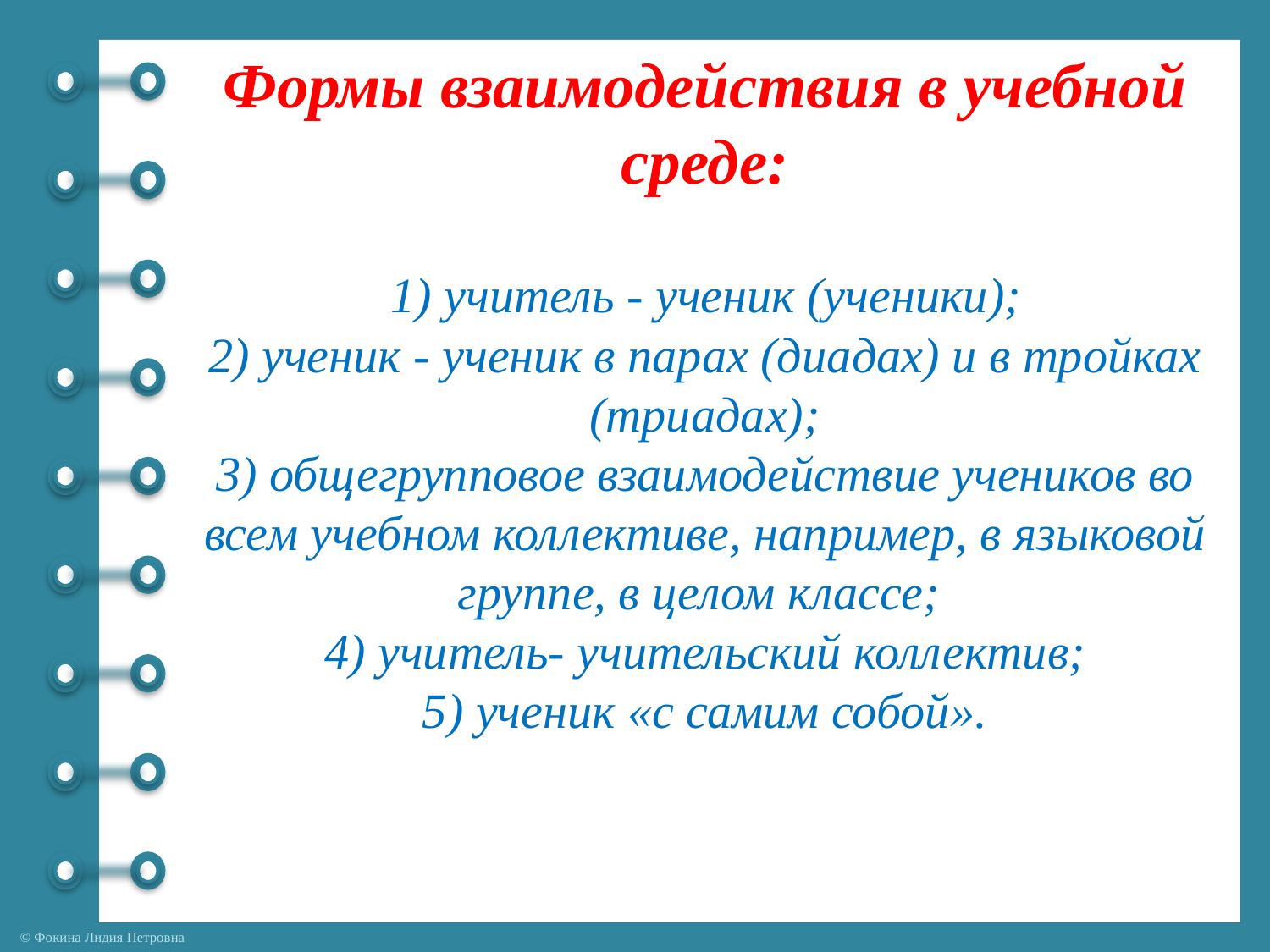

# Формы взаимодействия в учебной среде: 1) учитель - ученик (ученики); 2) ученик - ученик в парах (диадах) и в тройках (триадах); 3) общегрупповое взаимодействие учеников во всем учебном коллективе, например, в языковой группе, в целом классе; 4) учитель- учительский коллектив; 5) ученик «с самим собой».